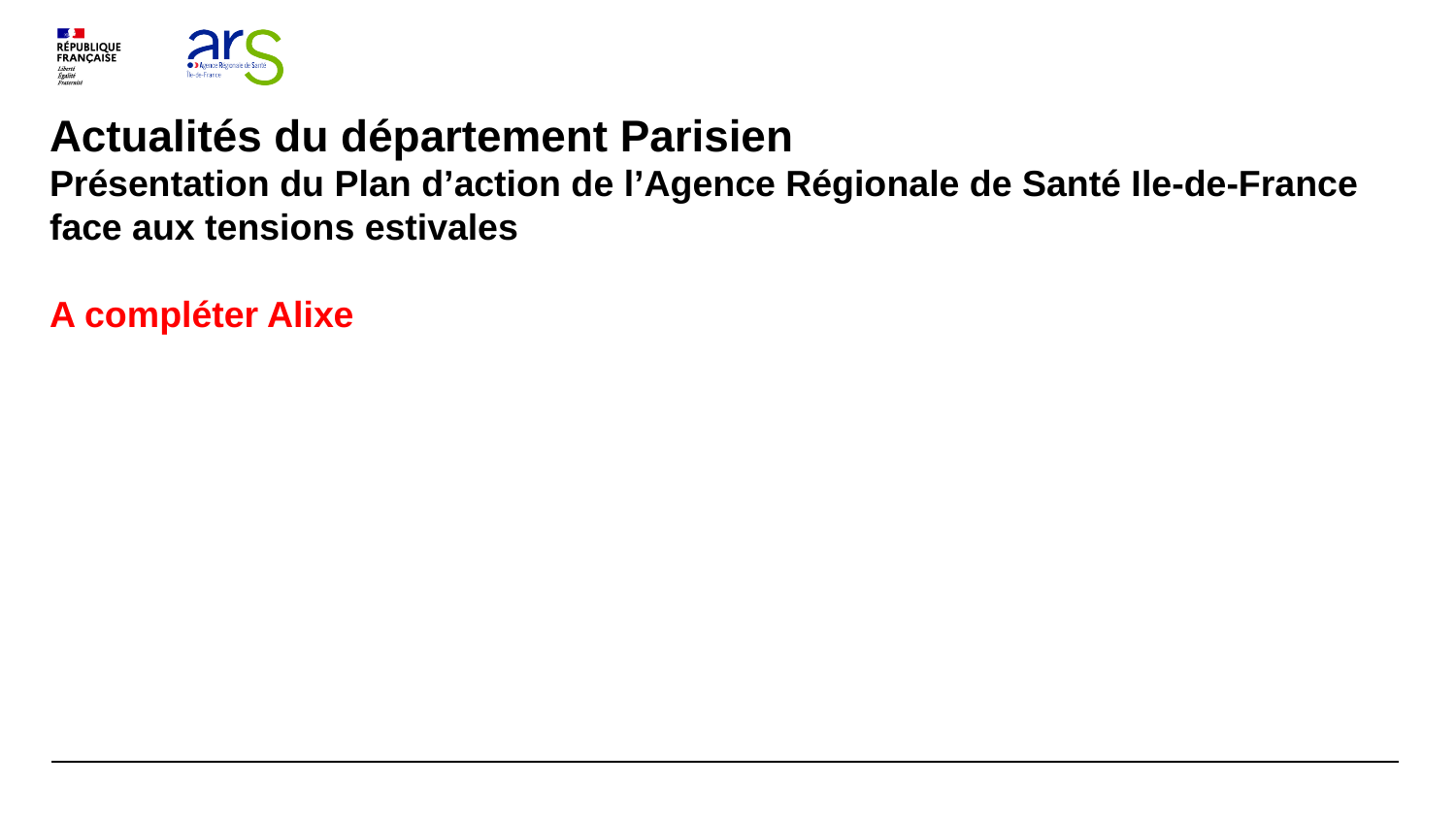

Actualités du département Parisien
Présentation du Plan d’action de l’Agence Régionale de Santé Ile-de-France face aux tensions estivales

A compléter Alixe